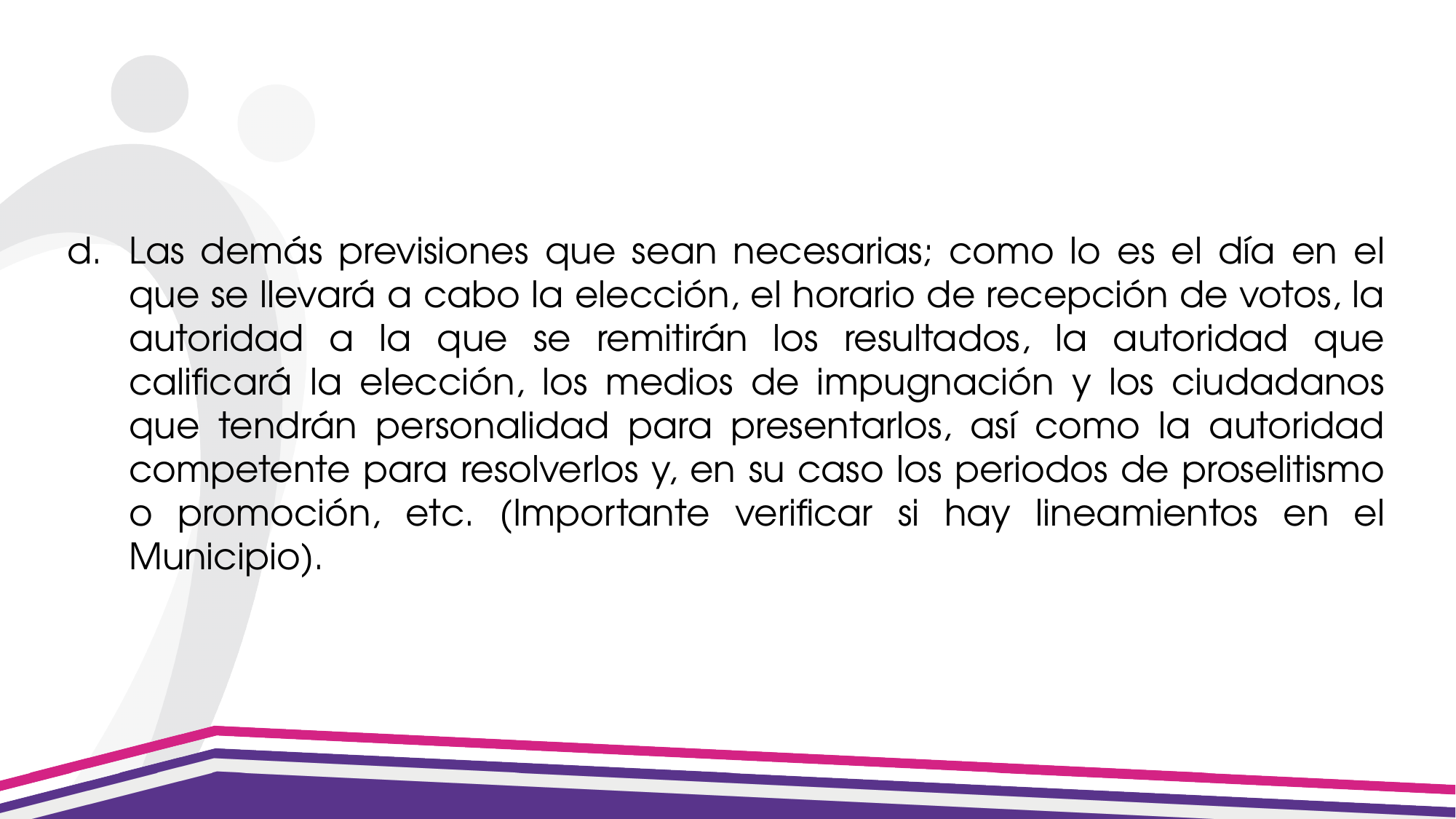

Las demás previsiones que sean necesarias; como lo es el día en el que se llevará a cabo la elección, el horario de recepción de votos, la autoridad a la que se remitirán los resultados, la autoridad que calificará la elección, los medios de impugnación y los ciudadanos que tendrán personalidad para presentarlos, así como la autoridad competente para resolverlos y, en su caso los periodos de proselitismo o promoción, etc. (Importante verificar si hay lineamientos en el Municipio).